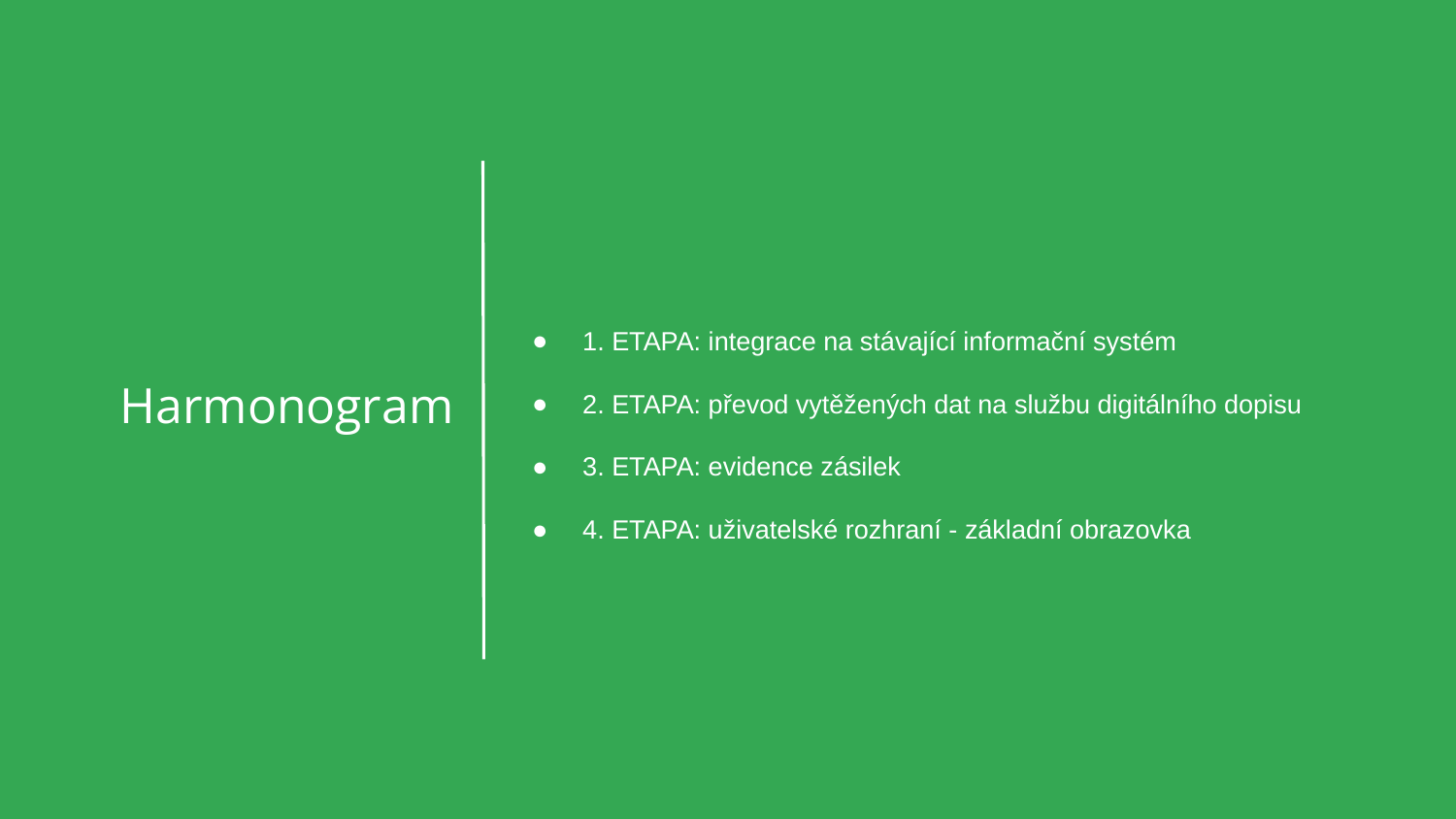

1. ETAPA: integrace na stávající informační systém
2. ETAPA: převod vytěžených dat na službu digitálního dopisu
3. ETAPA: evidence zásilek
4. ETAPA: uživatelské rozhraní - základní obrazovka
Harmonogram